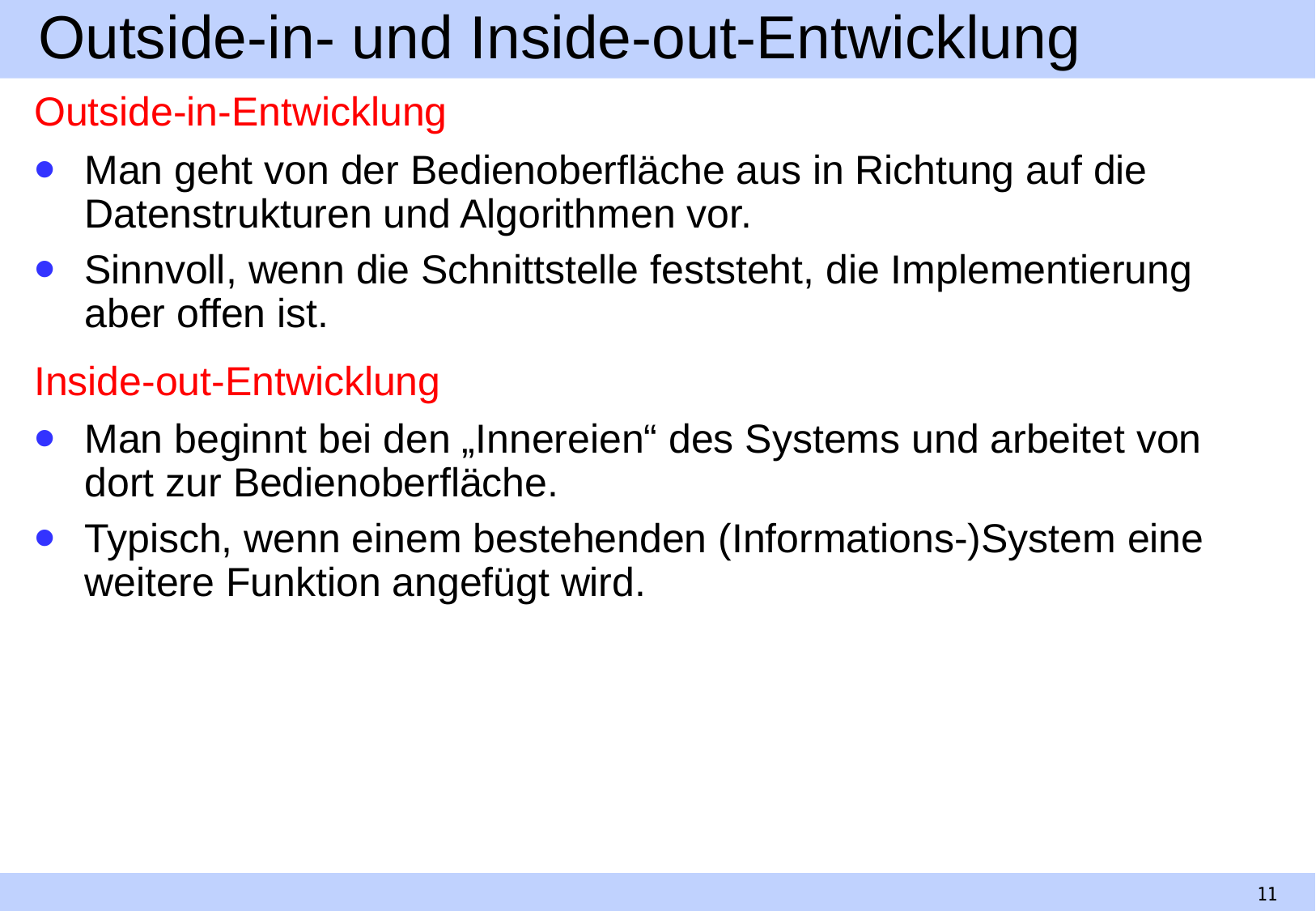

# Outside-in- und Inside-out-Entwicklung
Outside-in-Entwicklung
Man geht von der Bedienoberfläche aus in Richtung auf die Datenstrukturen und Algorithmen vor.
Sinnvoll, wenn die Schnittstelle feststeht, die Implementierung aber offen ist.
Inside-out-Entwicklung
Man beginnt bei den „Innereien“ des Systems und arbeitet von dort zur Bedienoberfläche.
Typisch, wenn einem bestehenden (Informations-)System eine weitere Funktion angefügt wird.

11